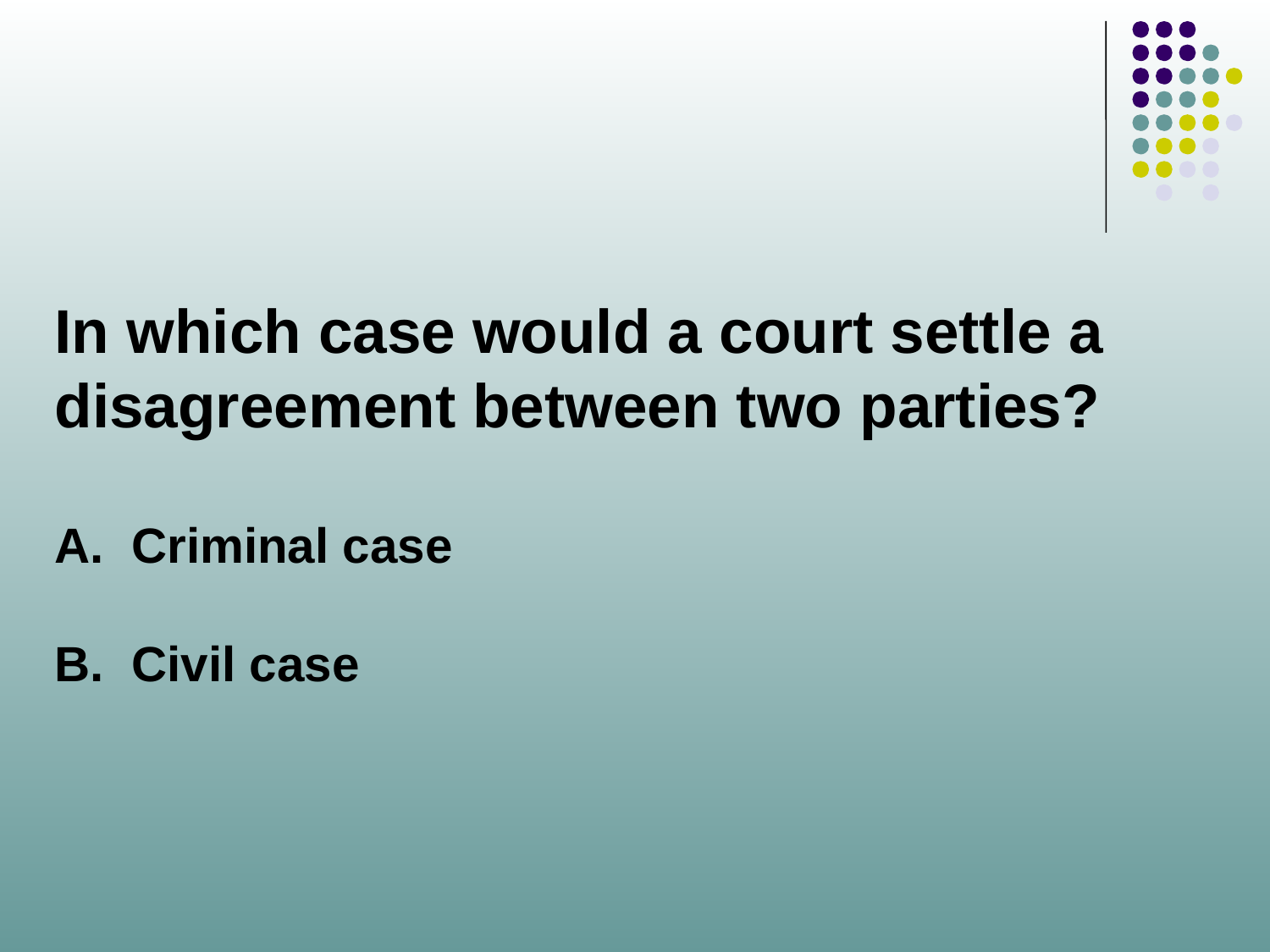

In which case would a court settle a disagreement between two parties?
A.  Criminal case
B.  Civil case